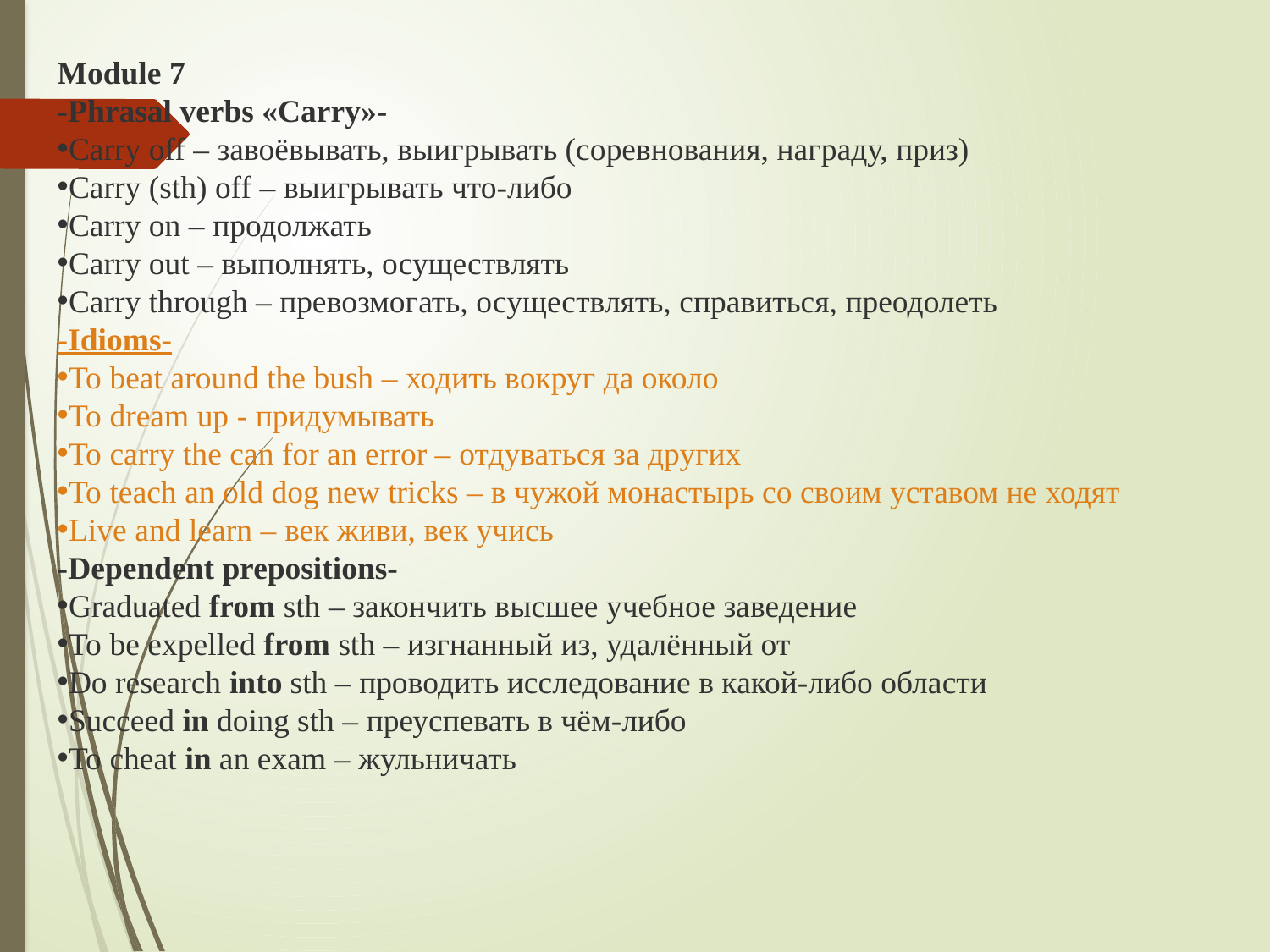

Module 7
-Phrasal verbs «Carry»-
Carry off – завоёвывать, выигрывать (соревнования, награду, приз)
Carry (sth) off – выигрывать что-либо
Carry on – продолжать
Carry out – выполнять, осуществлять
Carry through – превозмогать, осуществлять, справиться, преодолеть
-Idioms-
To beat around the bush – ходить вокруг да около
To dream up - придумывать
To carry the can for an error – отдуваться за других
To teach an old dog new tricks – в чужой монастырь со своим уставом не ходят
Live and learn – век живи, век учись
-Dependent prepositions-
Graduated from sth – закончить высшее учебное заведение
To be expelled from sth – изгнанный из, удалённый от
Do research into sth – проводить исследование в какой-либо области
Succeed in doing sth – преуспевать в чём-либо
To cheat in an exam – жульничать